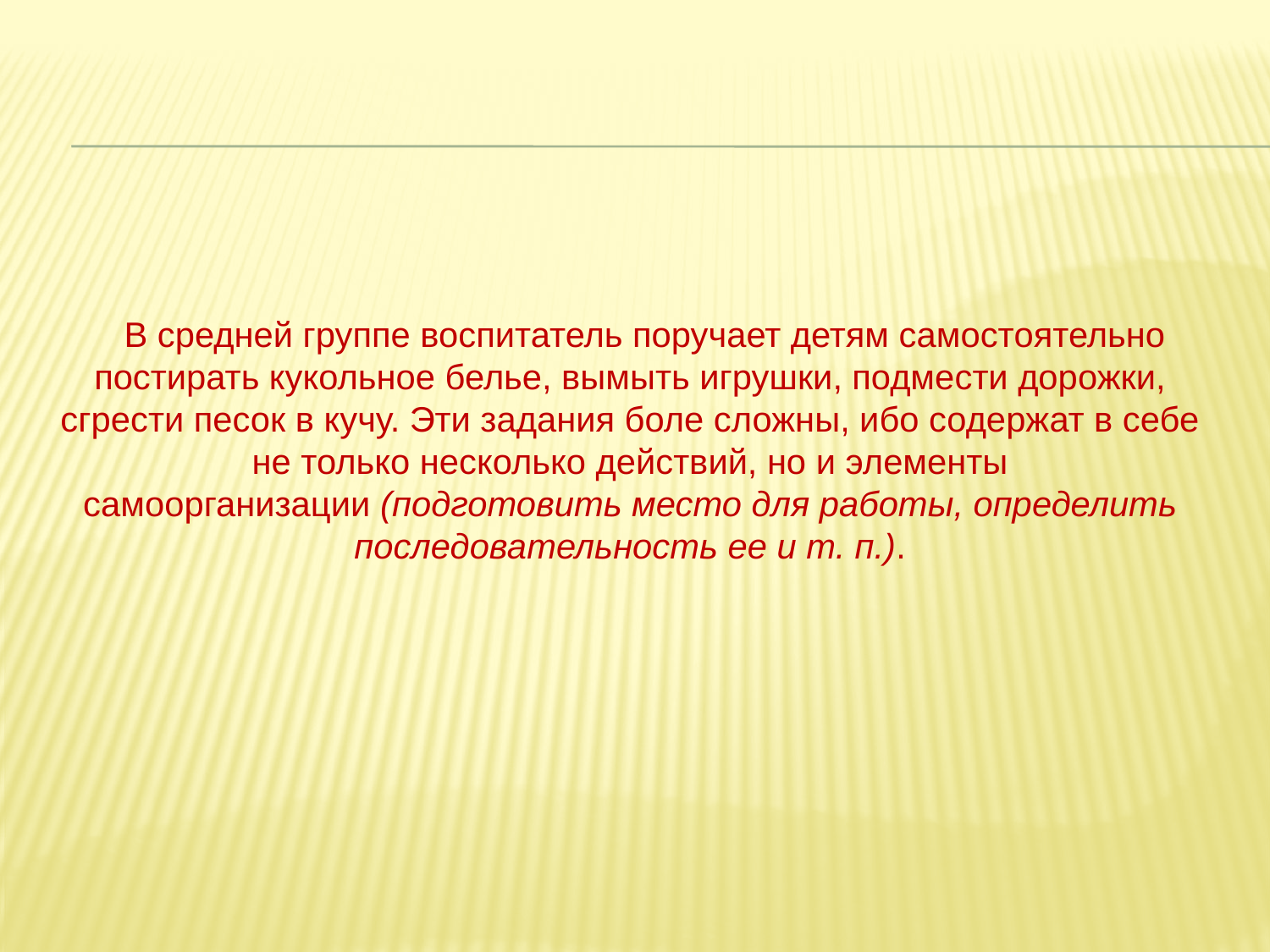

В средней группе воспитатель поручает детям самостоятельно постирать кукольное белье, вымыть игрушки, подмести дорожки, сгрести песок в кучу. Эти задания боле сложны, ибо содержат в себе не только несколько действий, но и элементы самоорганизации (подготовить место для работы, определить последовательность ее и т. п.).